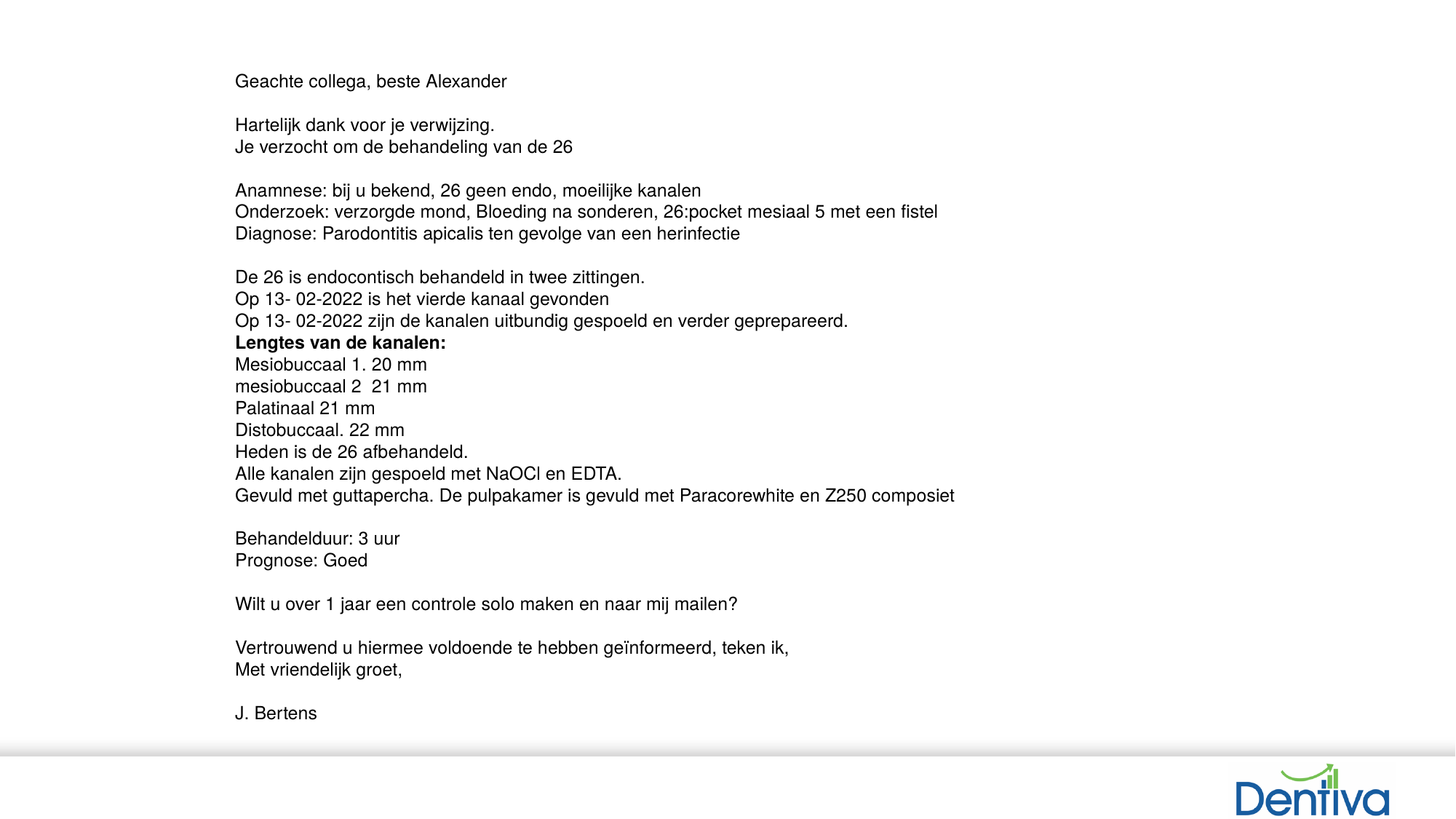

Geachte collega, beste Alexander

Hartelijk dank voor je verwijzing.
Je verzocht om de behandeling van de 26

Anamnese: bij u bekend, 26 geen endo, moeilijke kanalen
Onderzoek: verzorgde mond, Bloeding na sonderen, 26:pocket mesiaal 5 met een fistel
Diagnose: Parodontitis apicalis ten gevolge van een herinfectie

De 26 is endocontisch behandeld in twee zittingen.
Op 13- 02-2022 is het vierde kanaal gevonden
Op 13- 02-2022 zijn de kanalen uitbundig gespoeld en verder geprepareerd.
Lengtes van de kanalen:
Mesiobuccaal 1. 20 mm
mesiobuccaal 2  21 mm
Palatinaal 21 mm
Distobuccaal. 22 mm
Heden is de 26 afbehandeld.
Alle kanalen zijn gespoeld met NaOCl en EDTA.
Gevuld met guttapercha. De pulpakamer is gevuld met Paracorewhite en Z250 composiet

Behandelduur: 3 uur
Prognose: Goed

Wilt u over 1 jaar een controle solo maken en naar mij mailen?

Vertrouwend u hiermee voldoende te hebben geïnformeerd, teken ik,
Met vriendelijk groet,

J. Bertens